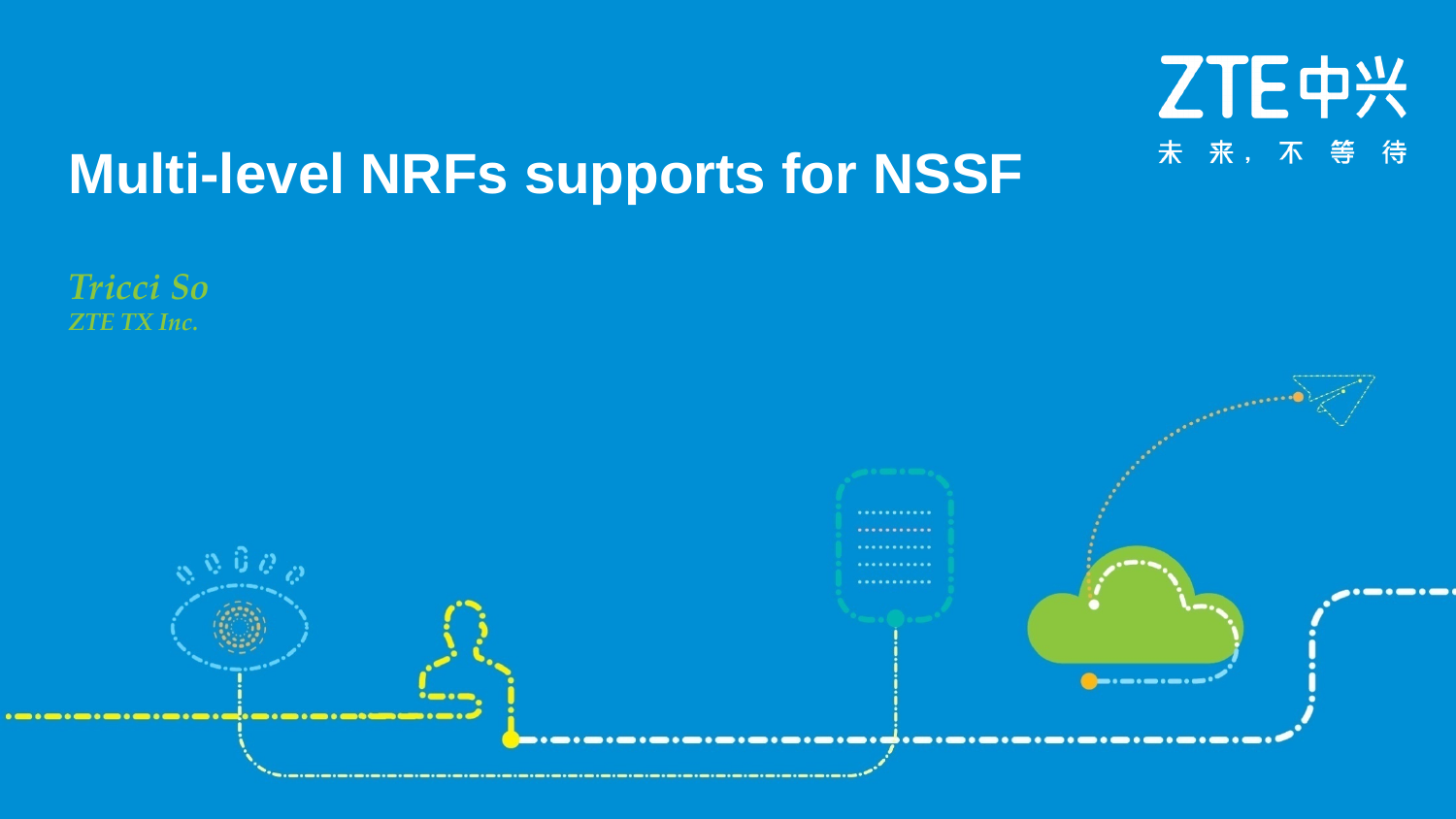

Multi-level NRFs supports for NSSF

Tricci So
ZTE TX Inc.